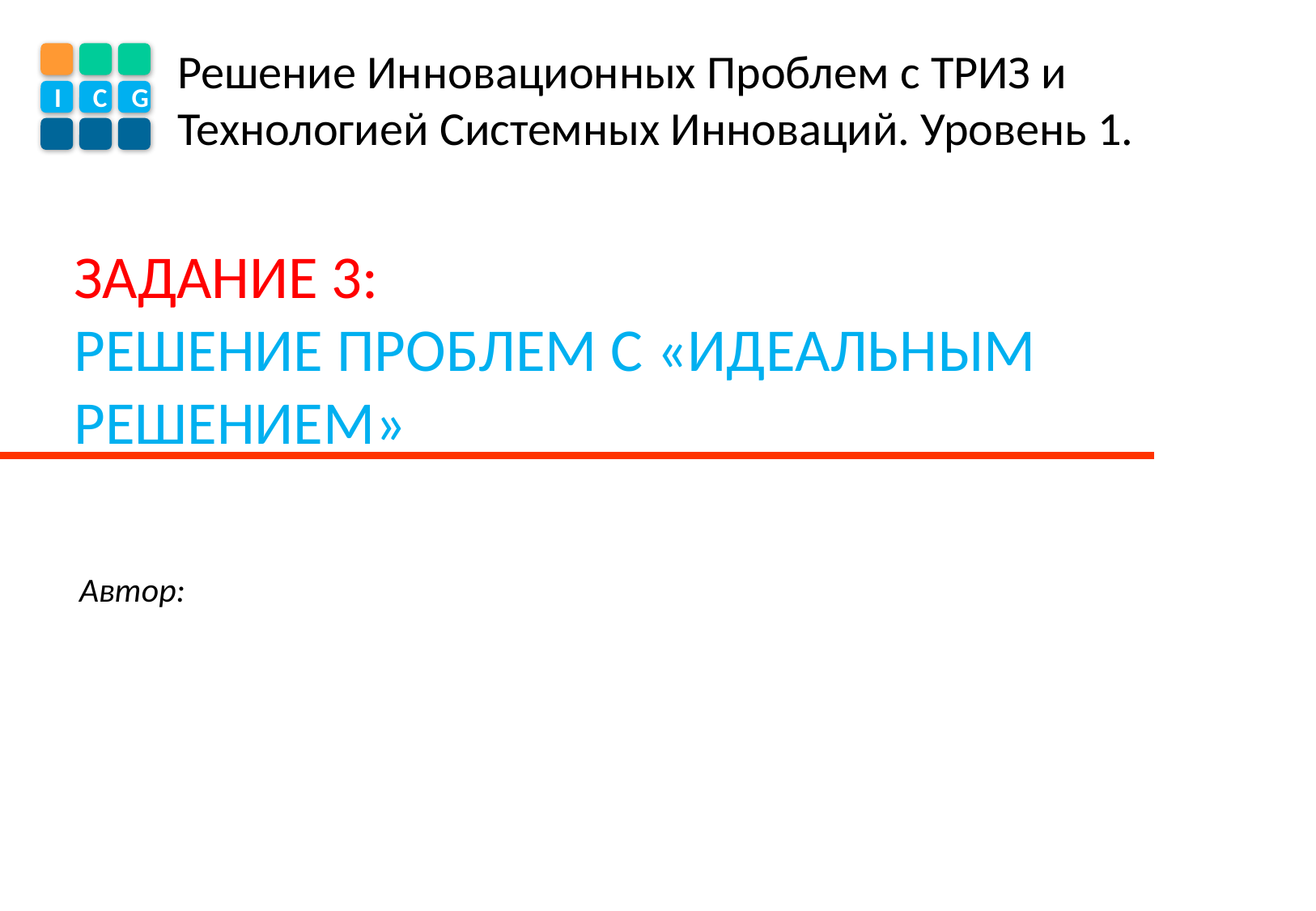

Решение Инновационных Проблем с ТРИЗ и Технологией Системных Инноваций. Уровень 1.

I
C
G

# ЗАДАНИЕ 3: РЕШЕНИЕ ПРОБЛЕМ С «ИДЕАЛЬНЫМ РЕШЕНИЕМ»
Автор: